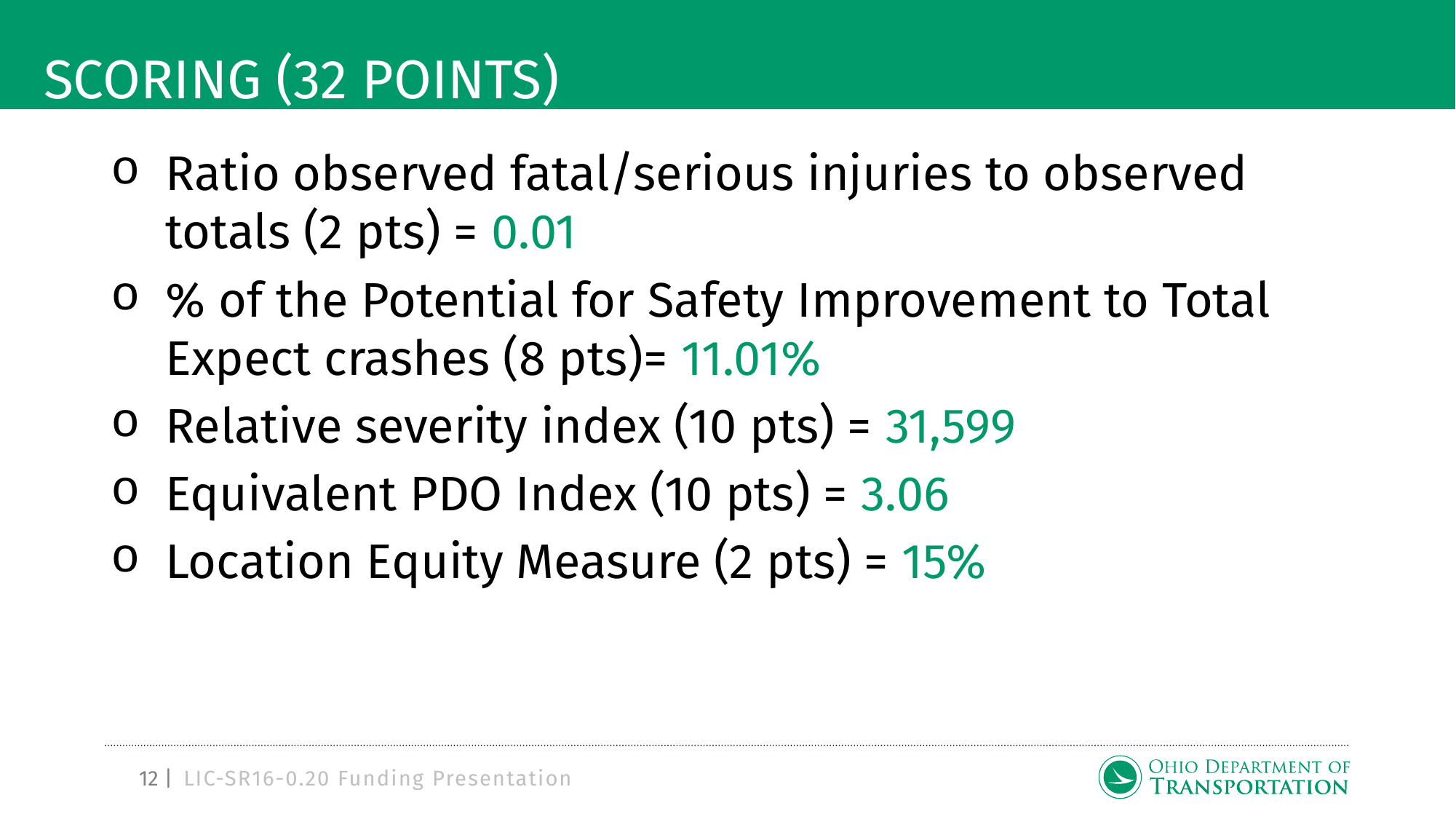

# Scoring (32 points)
Ratio observed fatal/serious injuries to observed totals (2 pts) = 0.01
% of the Potential for Safety Improvement to Total Expect crashes (8 pts)= 11.01%
Relative severity index (10 pts) = 31,599
Equivalent PDO Index (10 pts) = 3.06
Location Equity Measure (2 pts) = 15%
LIC-SR16-0.20 Funding Presentation